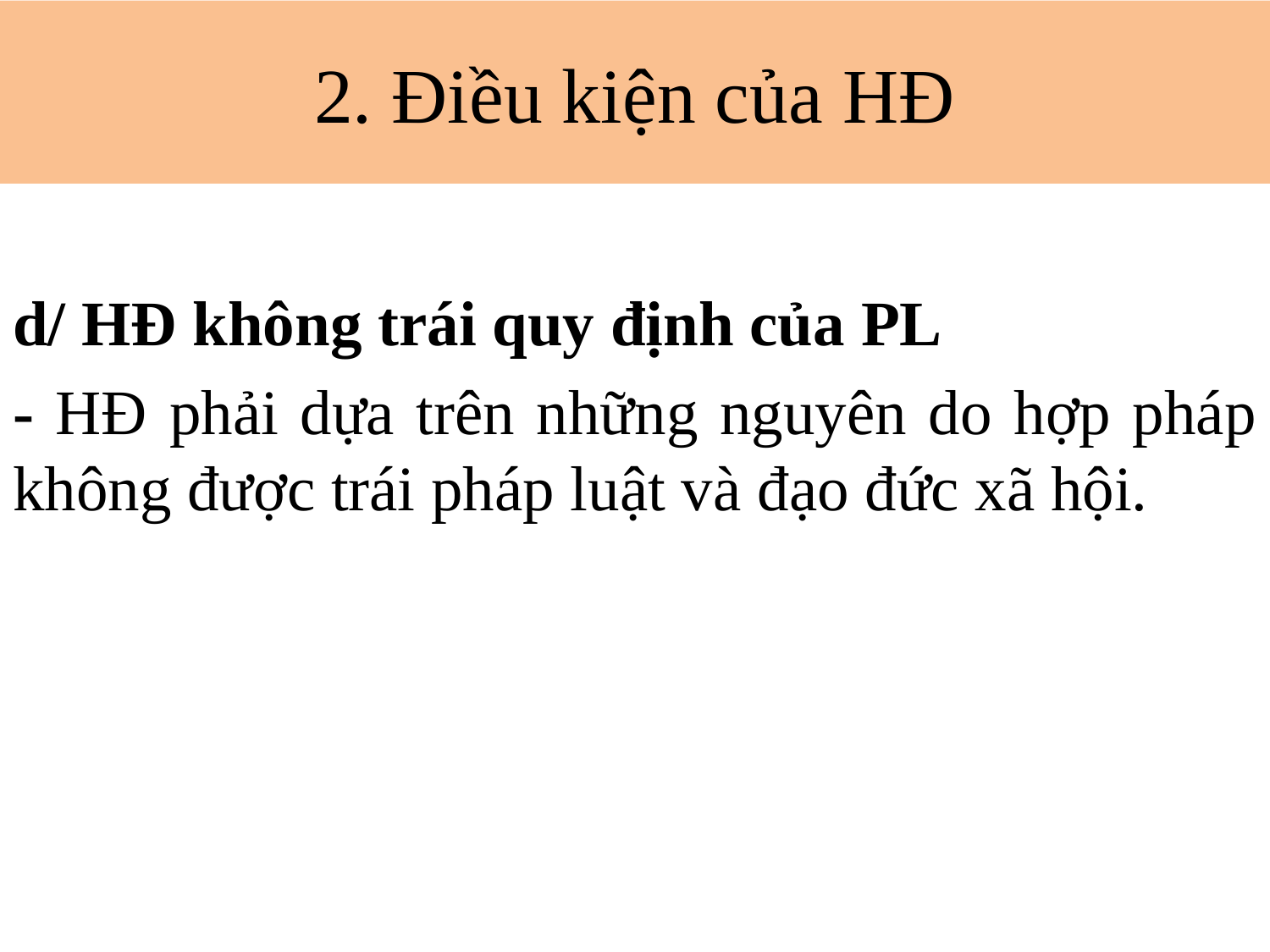

2. Điều kiện của HĐ
# 2. Điều kiện của HĐ
d/ HĐ không trái quy định của PL
- HĐ phải dựa trên những nguyên do hợp pháp không được trái pháp luật và đạo đức xã hội.